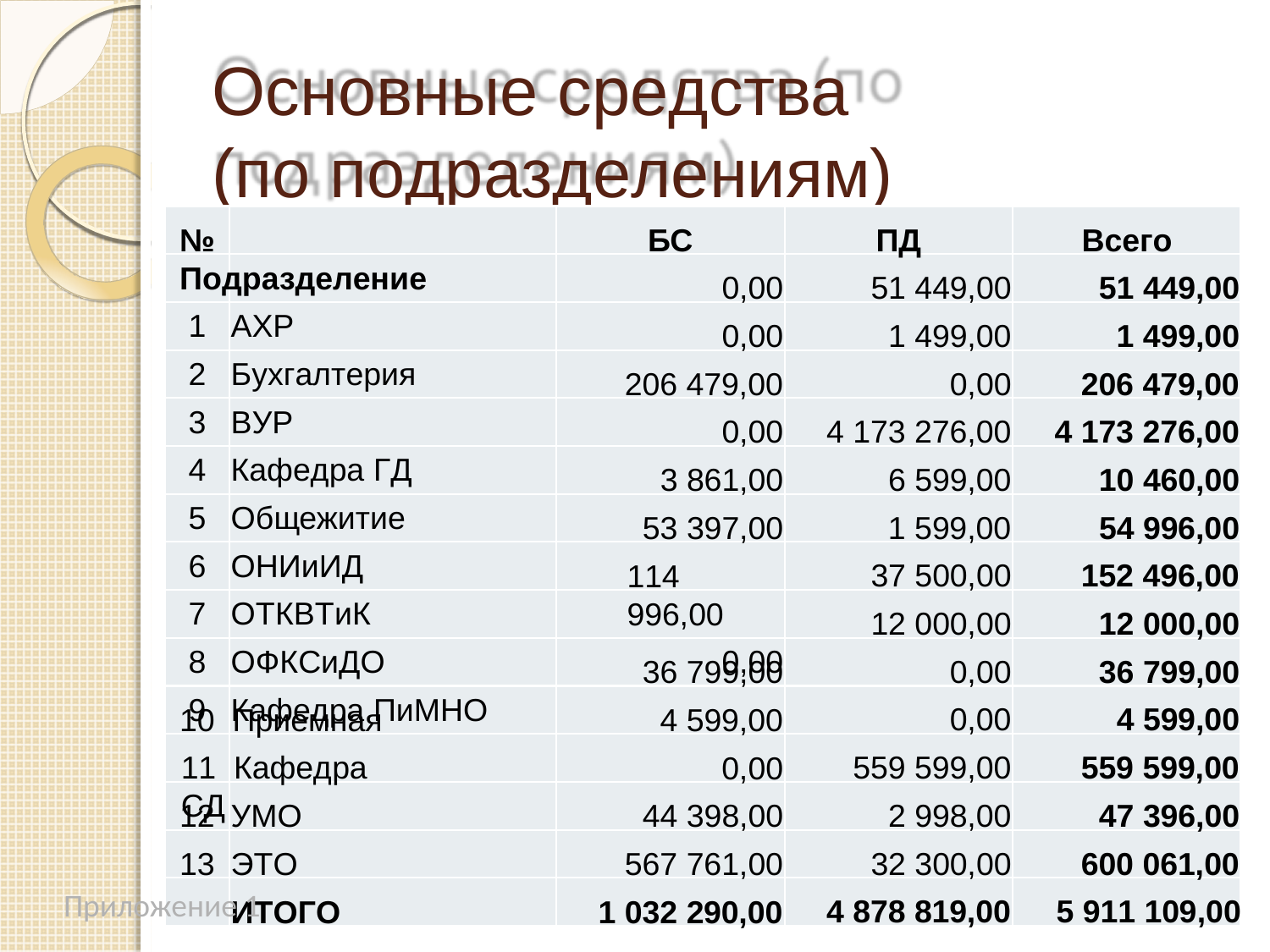

Основные средства (по подразделениям)

№	Подразделение
АХР
Бухгалтерия
ВУР
Кафедра ГД
Общежитие
ОНИиИД
ОТКВТиК
ОФКСиДО
Кафедра ПиМНО
БС
ПД
51 449,00
1 499,00
0,00
4 173 276,00
6 599,00
1 599,00
37 500,00
12 000,00
0,00
0,00
559 599,00
2 998,00
32 300,00
4 878 819,00
Всего
51 449,00
1 499,00
206 479,00
4 173 276,00
10 460,00
54 996,00
152 496,00
12 000,00
36 799,00
4 599,00
559 599,00
47 396,00
600 061,00
5 911 109,00

0,00
0,00
206 479,00
0,00
3 861,00

53 397,00

114 996,00
0,00

36 799,00

10  Приемная
4 599,00
0,00

11  Кафедра СД

УМО
ЭТО
44 398,00

567 761,00
1 032 290,00

Приложение 1
ИТОГО